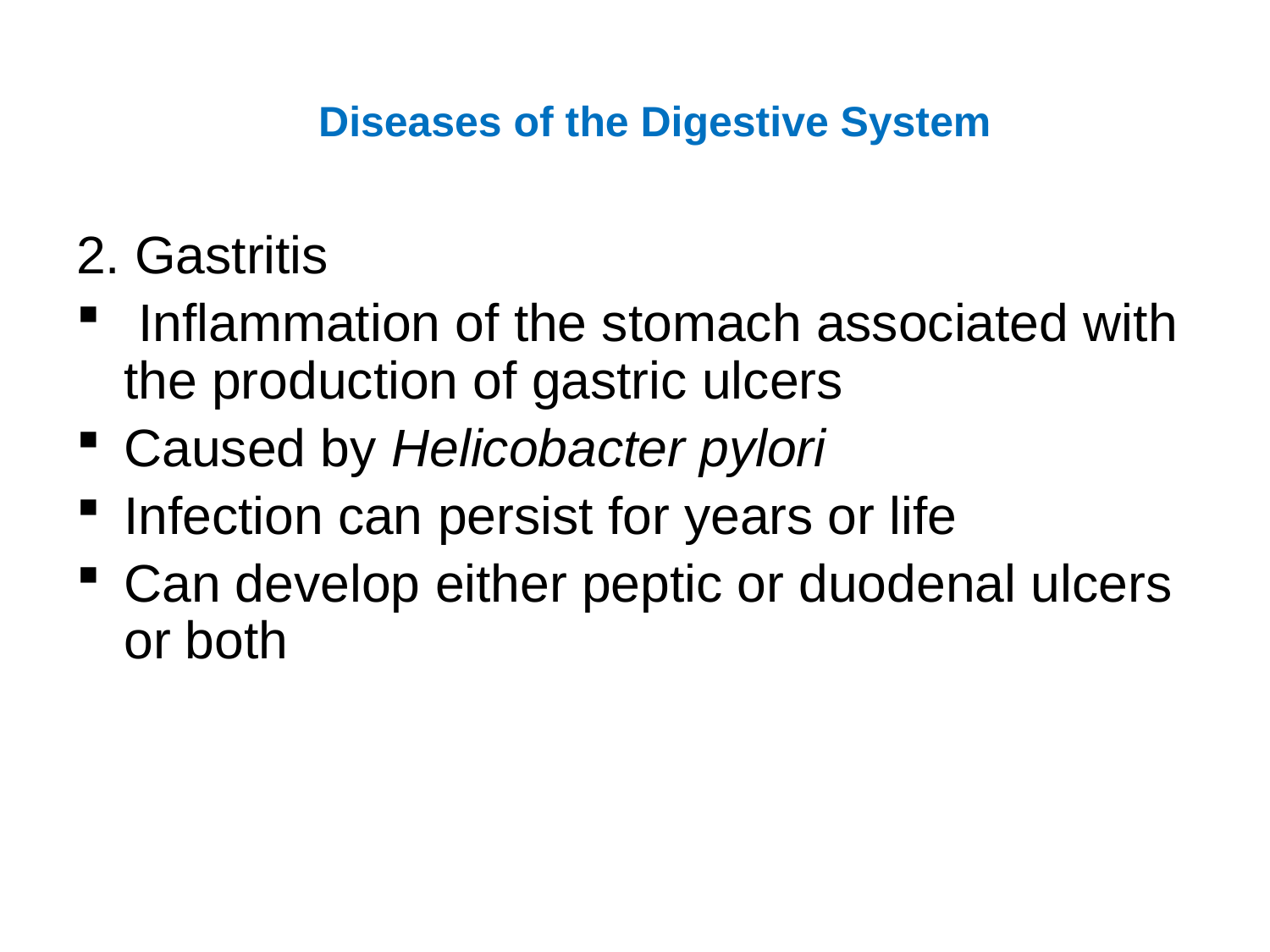

Diseases of the Digestive System
2. Gastritis
 Inflammation of the stomach associated with the production of gastric ulcers
Caused by Helicobacter pylori
Infection can persist for years or life
Can develop either peptic or duodenal ulcers or both